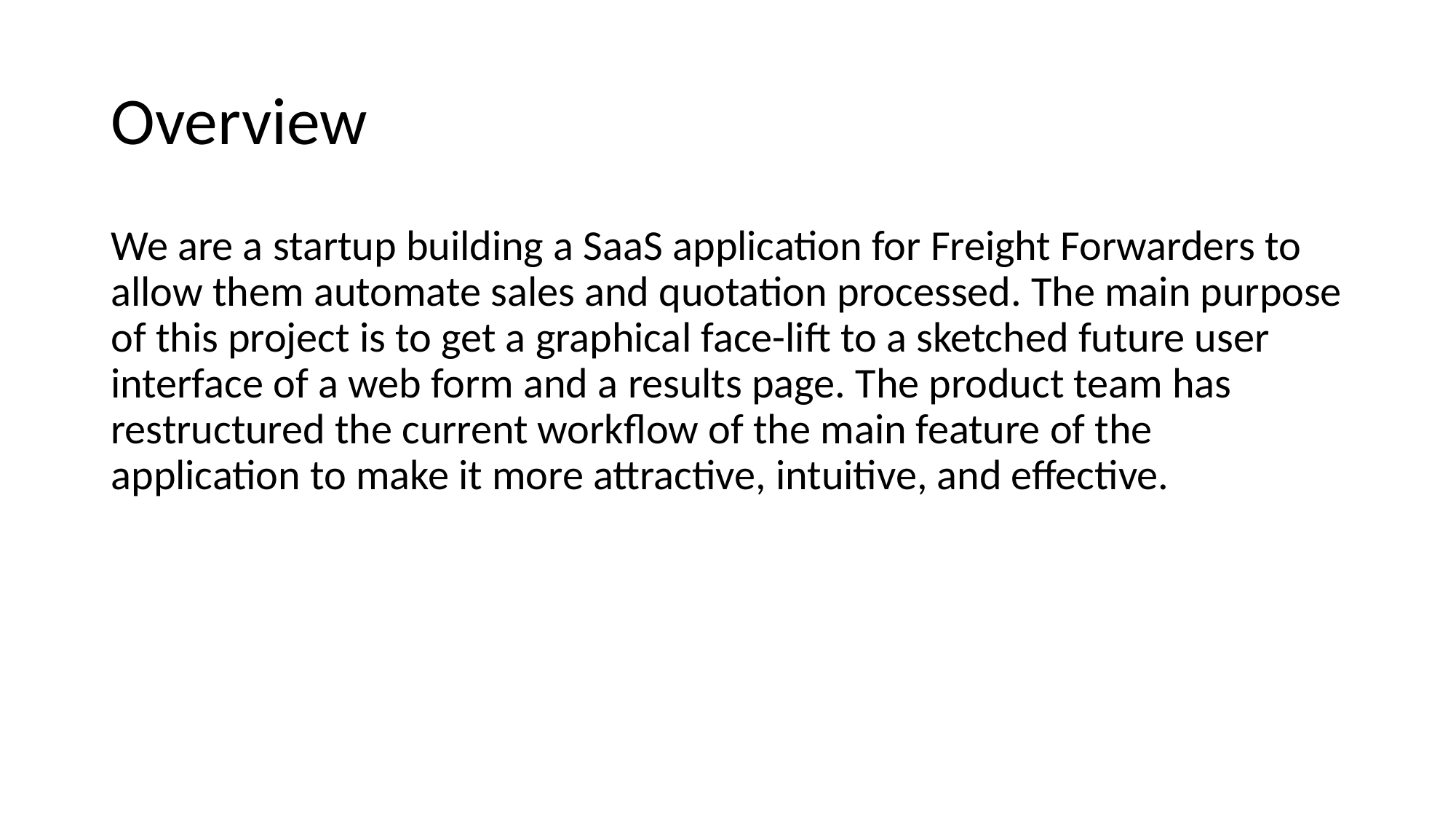

# Overview
We are a startup building a SaaS application for Freight Forwarders to allow them automate sales and quotation processed. The main purpose of this project is to get a graphical face-lift to a sketched future user interface of a web form and a results page. The product team has restructured the current workflow of the main feature of the application to make it more attractive, intuitive, and effective.